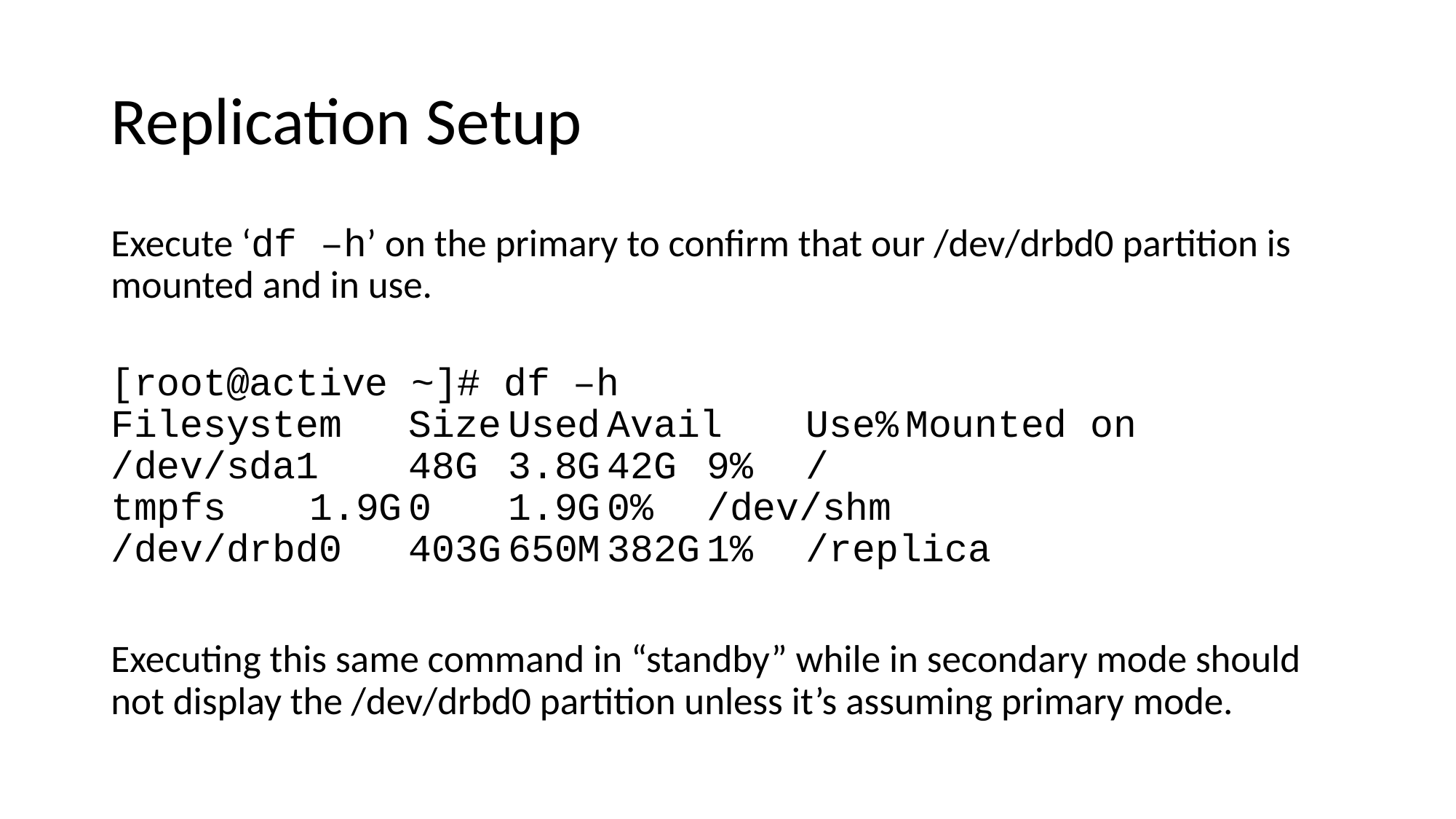

# Replication Setup
Execute ‘df –h’ on the primary to confirm that our /dev/drbd0 partition is mounted and in use.

[root@active ~]# df –h
Filesystem		Size	Used	Avail	Use%	Mounted on
/dev/sda1		48G	3.8G	42G	9%	/
tmpfs			1.9G	0	1.9G	0%	/dev/shm
/dev/drbd0		403G	650M	382G	1%	/replica

Executing this same command in “standby” while in secondary mode should not display the /dev/drbd0 partition unless it’s assuming primary mode.